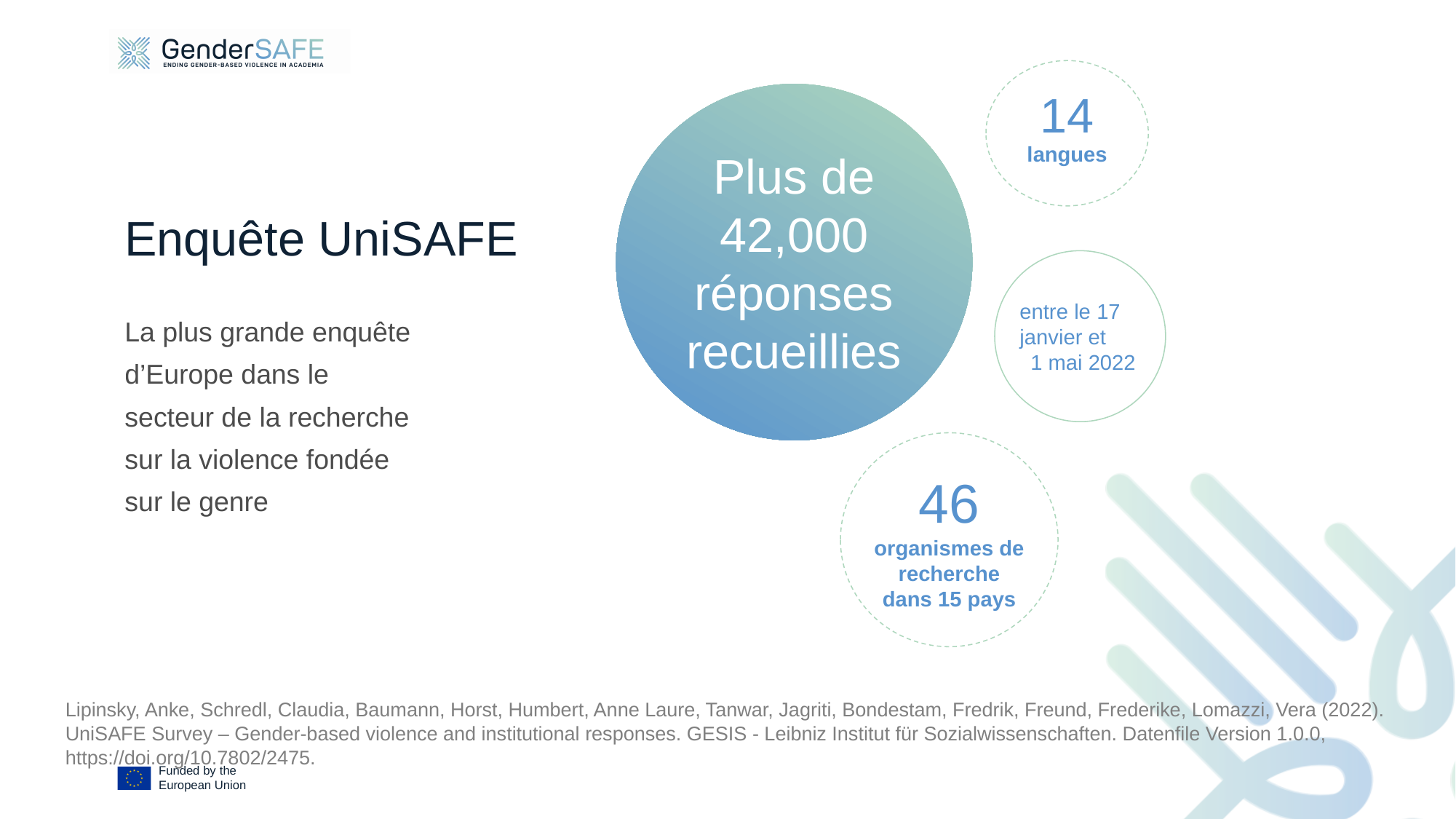

14
langues
Plus de 42,000 réponses recueillies
# Enquête UniSAFE
entre le 17 janvier et
 1 mai 2022
La plus grande enquête d’Europe dans le secteur de la recherche sur la violence fondée sur le genre
46
organismes de recherche dans 15 pays
Lipinsky, Anke, Schredl, Claudia, Baumann, Horst, Humbert, Anne Laure, Tanwar, Jagriti, Bondestam, Fredrik, Freund, Frederike, Lomazzi, Vera (2022). UniSAFE Survey – Gender-based violence and institutional responses. GESIS - Leibniz Institut für Sozialwissenschaften. Datenfile Version 1.0.0, https://doi.org/10.7802/2475.